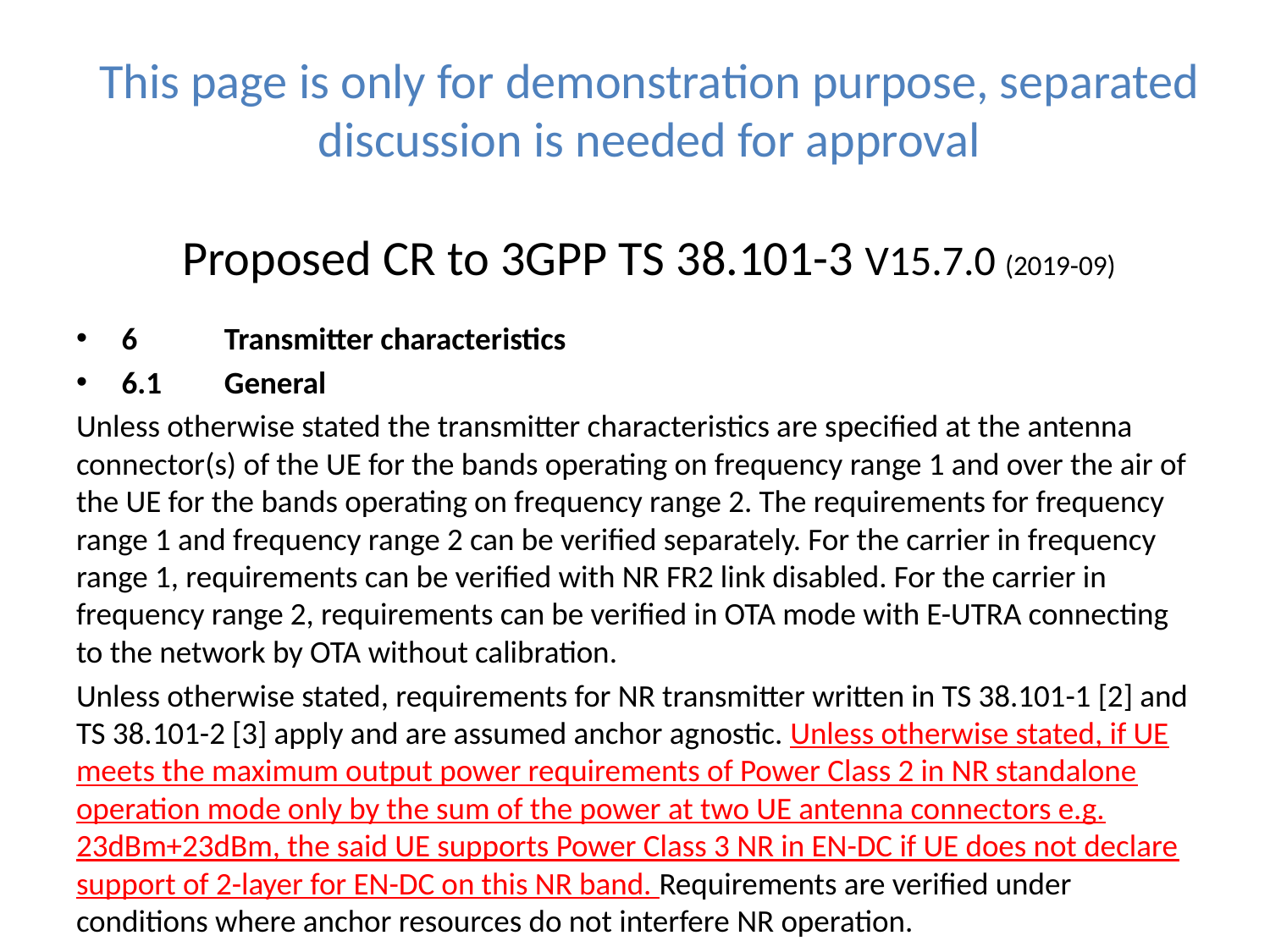

# This page is only for demonstration purpose, separated discussion is needed for approval Proposed CR to 3GPP TS 38.101-3 V15.7.0 (2019-09)
6	Transmitter characteristics
6.1	General
Unless otherwise stated the transmitter characteristics are specified at the antenna connector(s) of the UE for the bands operating on frequency range 1 and over the air of the UE for the bands operating on frequency range 2. The requirements for frequency range 1 and frequency range 2 can be verified separately. For the carrier in frequency range 1, requirements can be verified with NR FR2 link disabled. For the carrier in frequency range 2, requirements can be verified in OTA mode with E-UTRA connecting to the network by OTA without calibration.
Unless otherwise stated, requirements for NR transmitter written in TS 38.101-1 [2] and TS 38.101-2 [3] apply and are assumed anchor agnostic. Unless otherwise stated, if UE meets the maximum output power requirements of Power Class 2 in NR standalone operation mode only by the sum of the power at two UE antenna connectors e.g. 23dBm+23dBm, the said UE supports Power Class 3 NR in EN-DC if UE does not declare support of 2-layer for EN-DC on this NR band. Requirements are verified under conditions where anchor resources do not interfere NR operation.